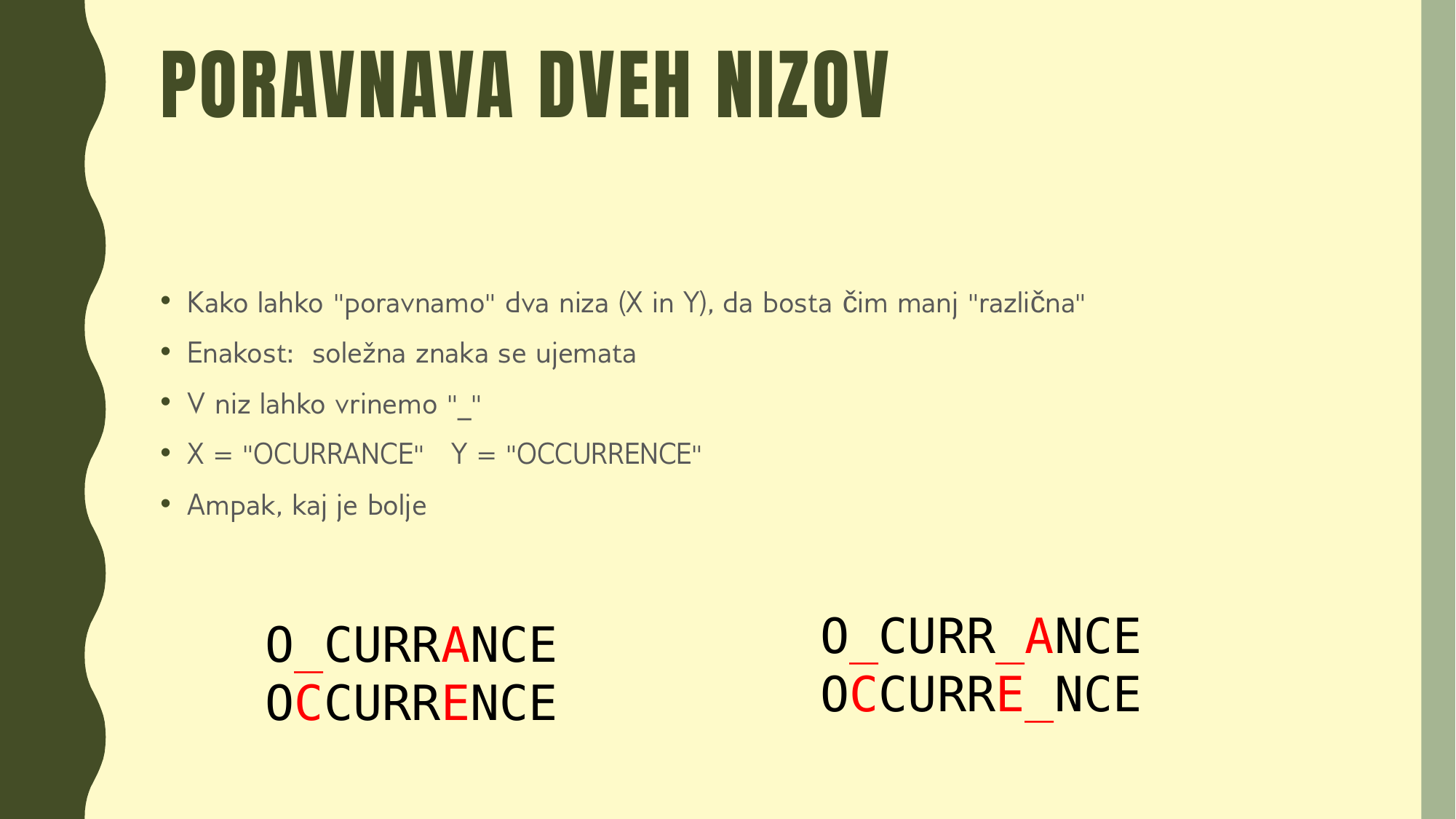

# PORAVNAVA dveh nizOV
Kako lahko "poravnamo" dva niza (X in Y), da bosta čim manj "različna"
Enakost:  soležna znaka se ujemata
V niz lahko vrinemo "_"
X = "OCURRANCE"   Y = "OCCURRENCE"
Ampak, kaj je bolje

O_CURR_ANCE
OCCURRE_NCE
O_CURRANCE
OCCURRENCE